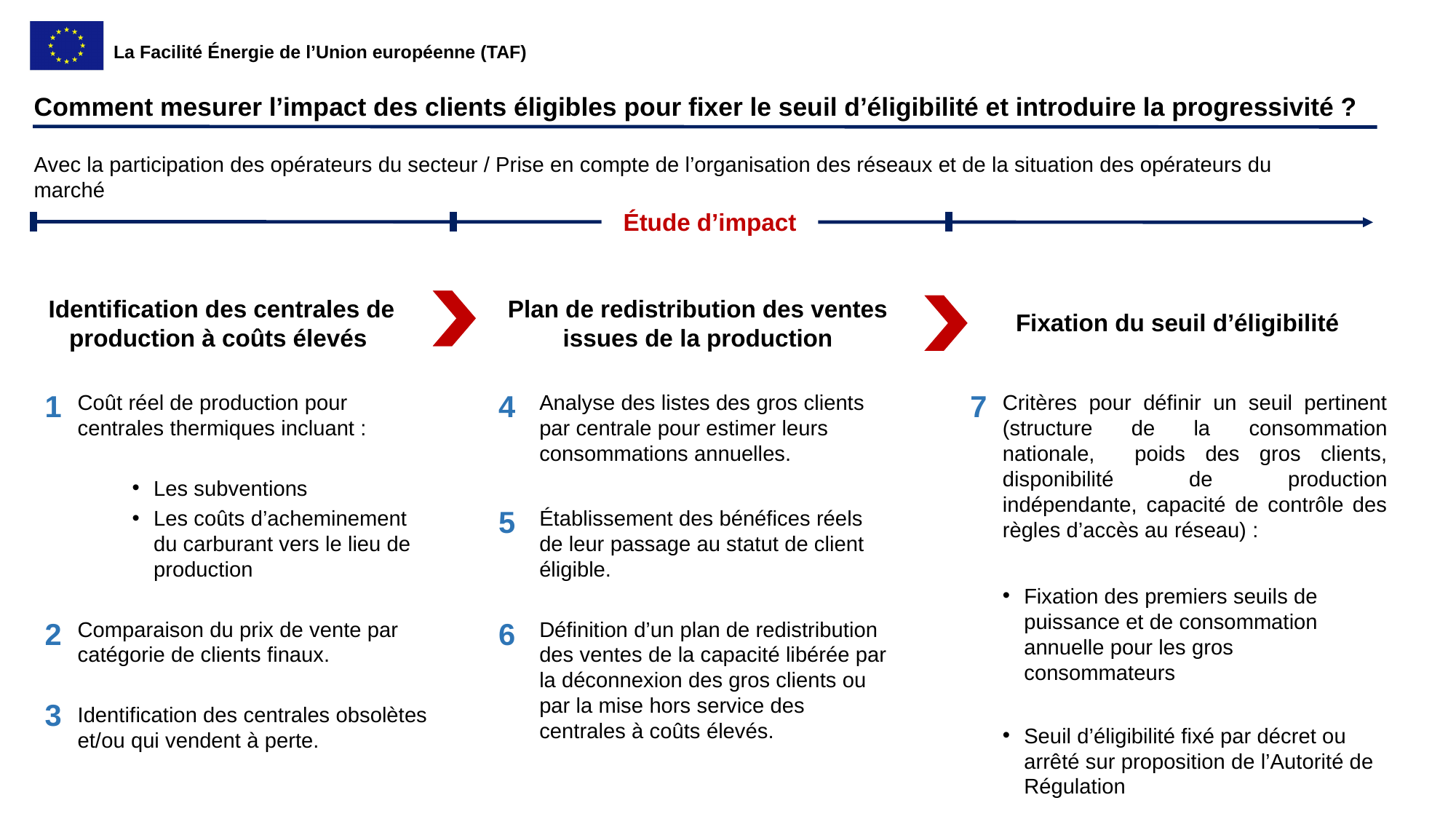

Comment mesurer l’impact des clients éligibles pour fixer le seuil d’éligibilité et introduire la progressivité ?
Avec la participation des opérateurs du secteur / Prise en compte de l’organisation des réseaux et de la situation des opérateurs du marché
Étude d’impact

Identification des centrales de production à coûts élevés
Plan de redistribution des ventes issues de la production

Fixation du seuil d’éligibilité
1
Coût réel de production pour centrales thermiques incluant :

Les subventions
Les coûts d’acheminement du carburant vers le lieu de production

Comparaison du prix de vente par catégorie de clients finaux.

Identification des centrales obsolètes et/ou qui vendent à perte.
4
Analyse des listes des gros clients par centrale pour estimer leurs consommations annuelles.

Établissement des bénéfices réels de leur passage au statut de client éligible.

Définition d’un plan de redistribution des ventes de la capacité libérée par la déconnexion des gros clients ou par la mise hors service des centrales à coûts élevés.
7
Critères pour définir un seuil pertinent (structure de la consommation nationale,  poids des gros clients, disponibilité de production indépendante, capacité de contrôle des règles d’accès au réseau) :

Fixation des premiers seuils de puissance et de consommation annuelle pour les gros consommateurs

Seuil d’éligibilité fixé par décret ou arrêté sur proposition de l’Autorité de Régulation
5
2
6
3